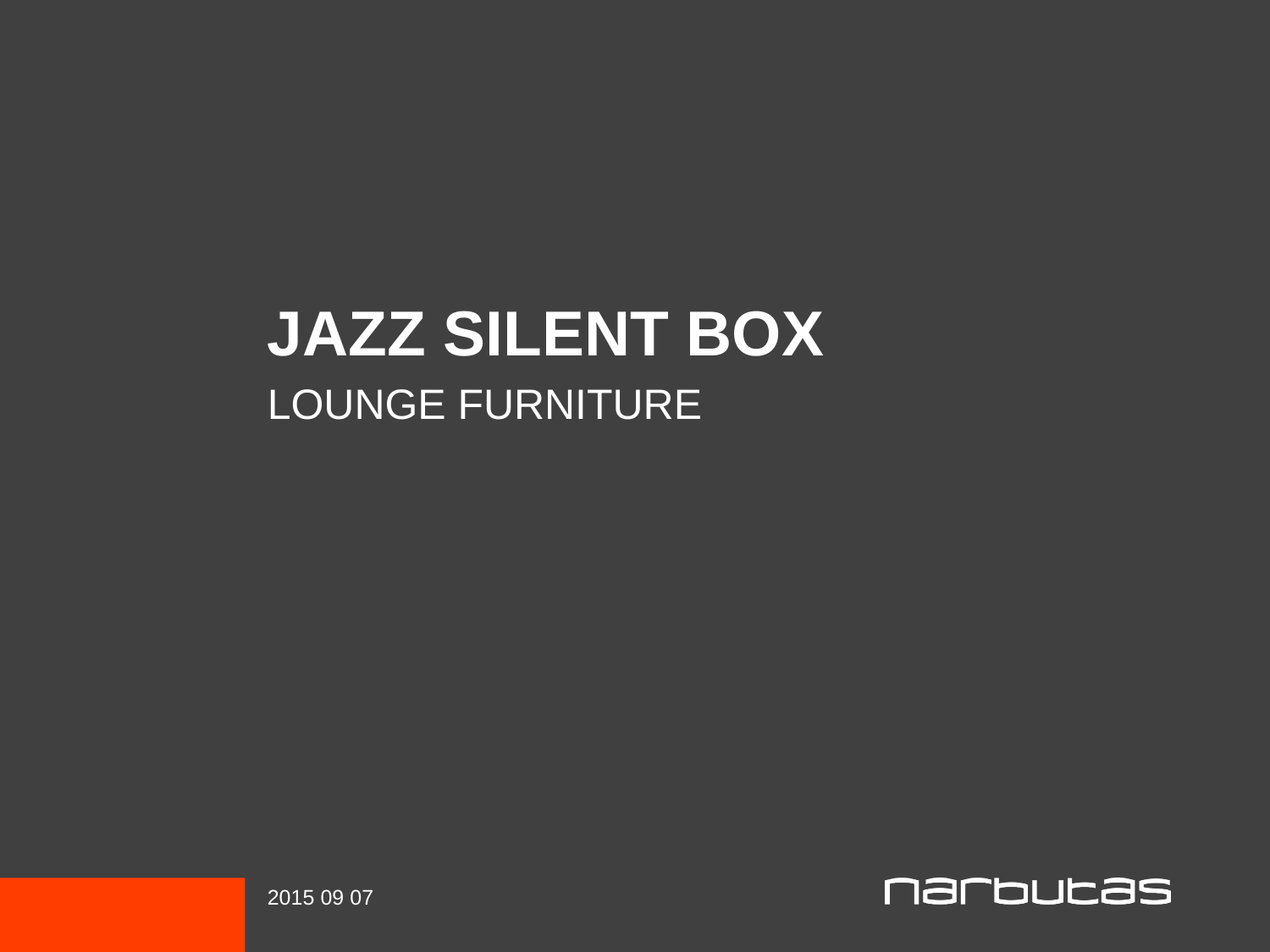

JAZZ SILENT BOX
LOUNGE FURNITURE
2015 09 07